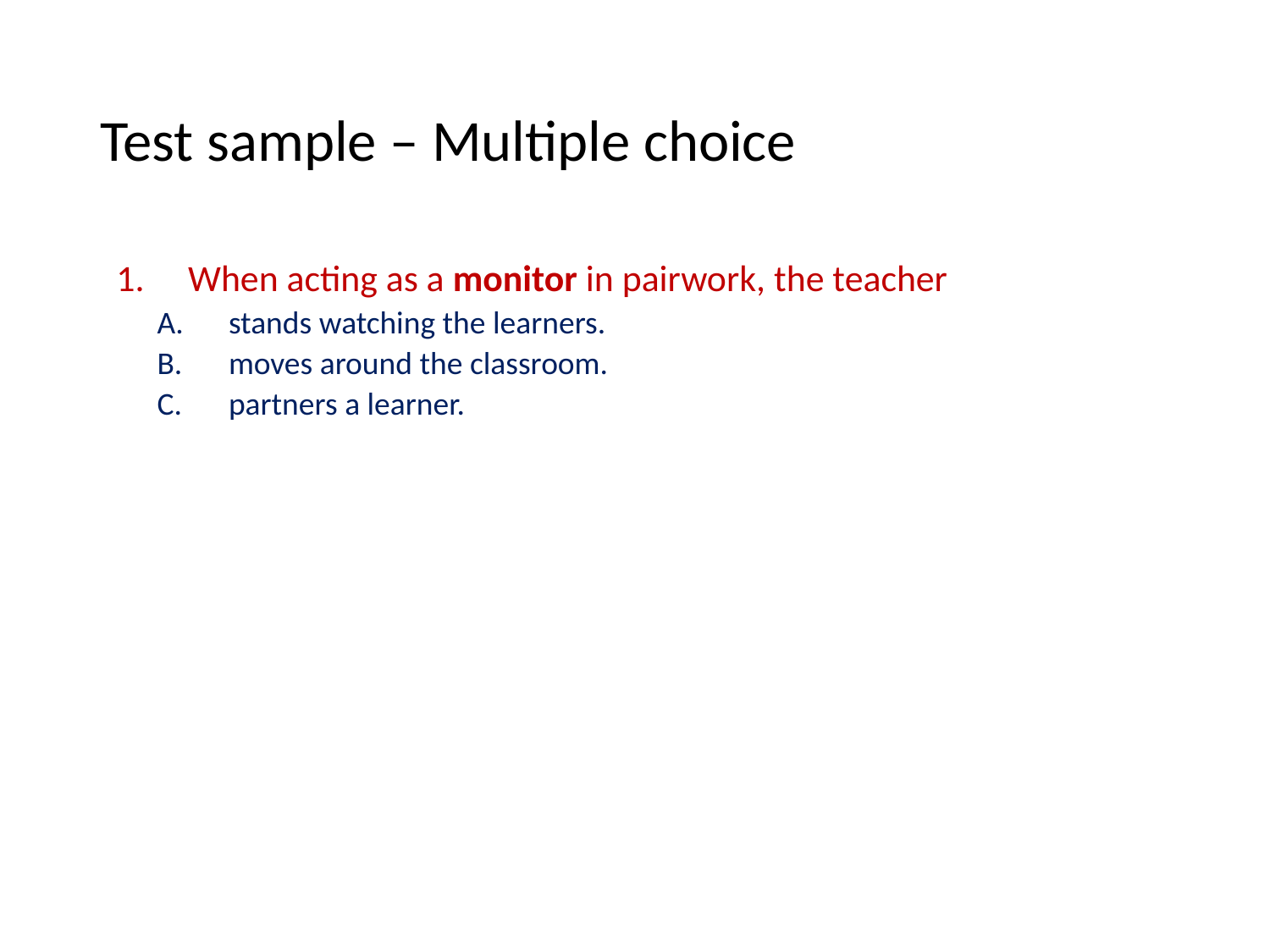

# Test sample – Multiple choice
When acting as a monitor in pairwork, the teacher
stands watching the learners.
moves around the classroom.
partners a learner.